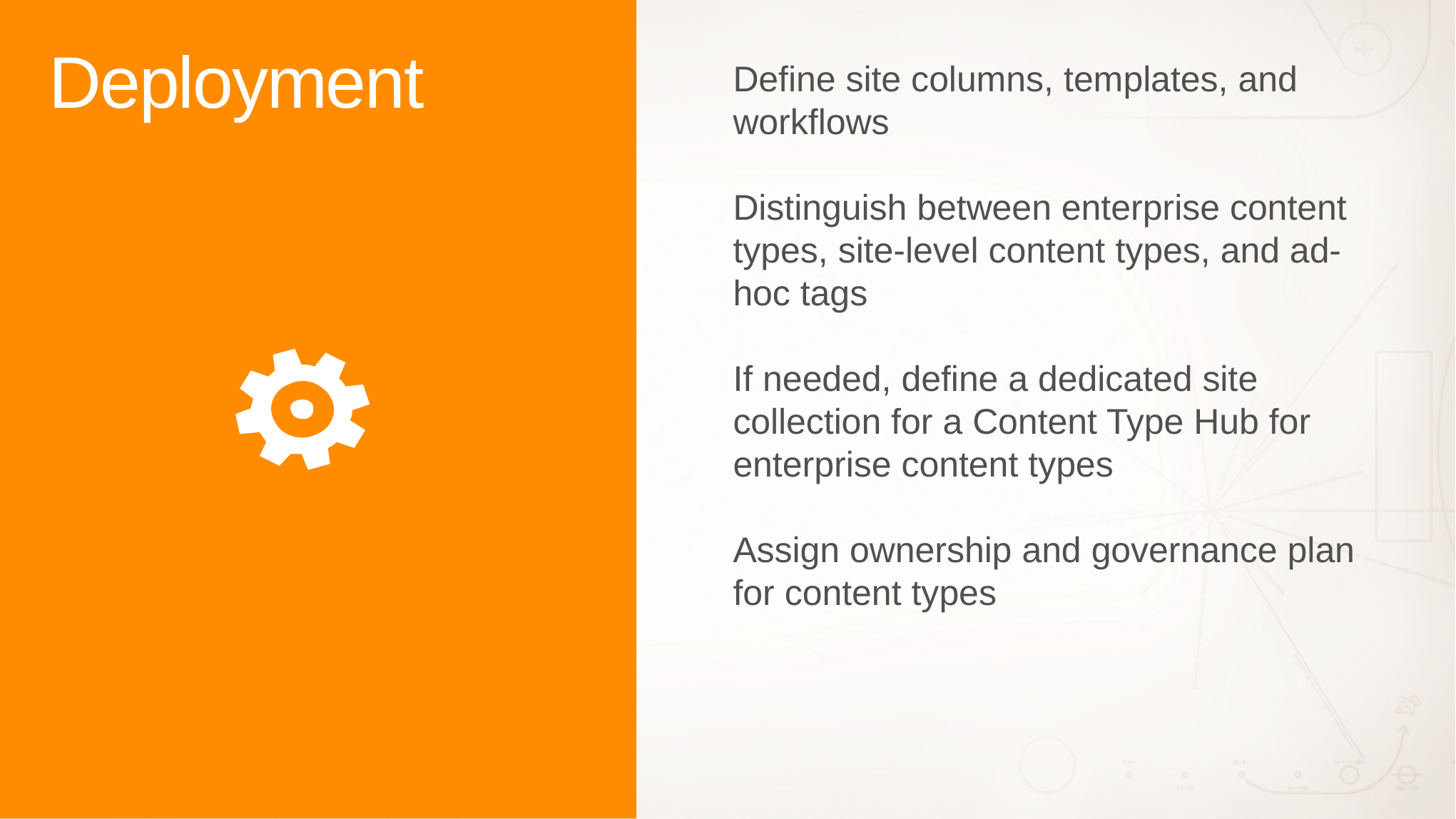

# Deployment
Define site columns, templates, and workflows

Distinguish between enterprise content types, site-level content types, and ad-hoc tags

If needed, define a dedicated site collection for a Content Type Hub for enterprise content types

Assign ownership and governance plan for content types